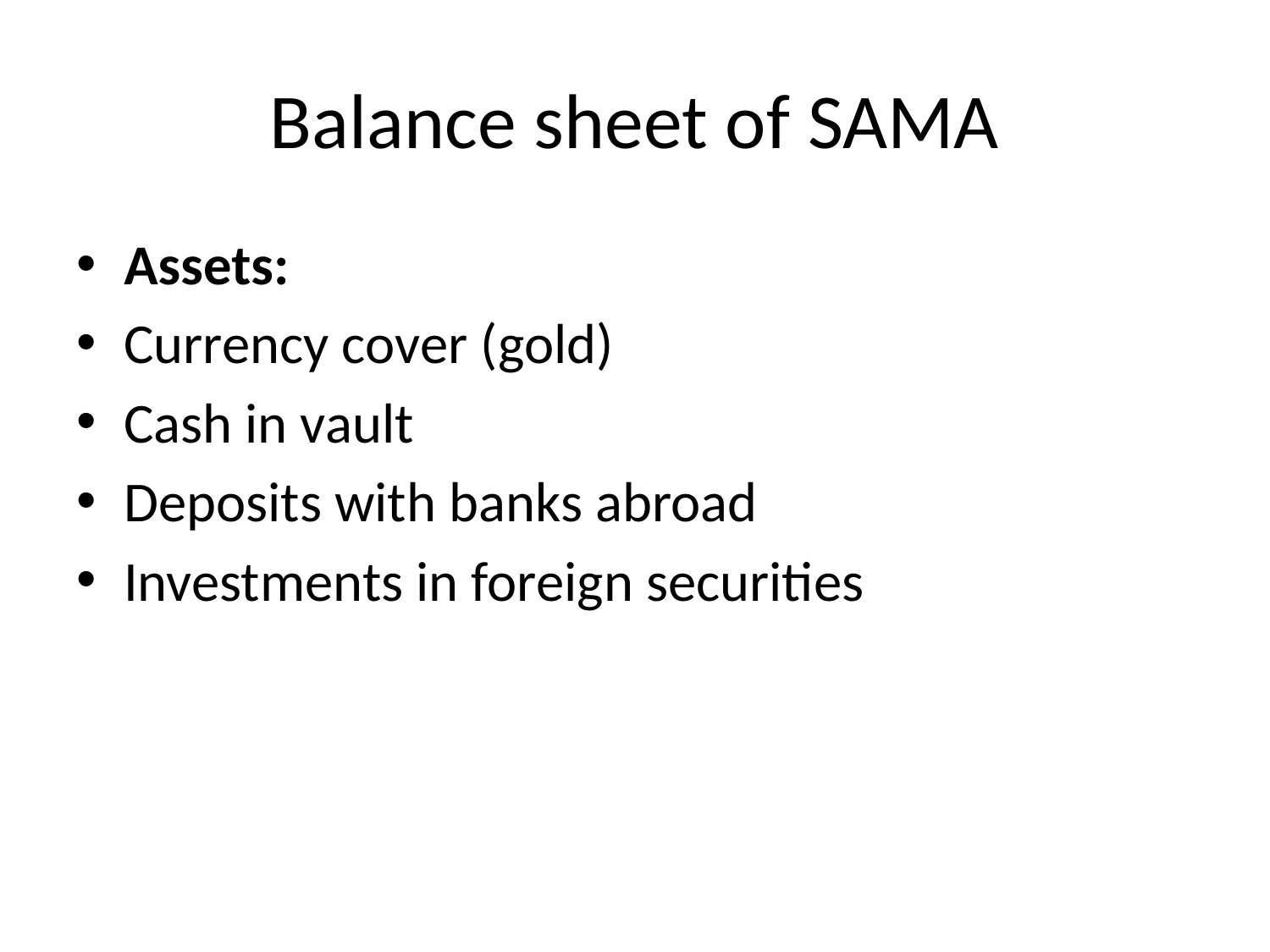

# Balance sheet of SAMA
Assets:
Currency cover (gold)
Cash in vault
Deposits with banks abroad
Investments in foreign securities